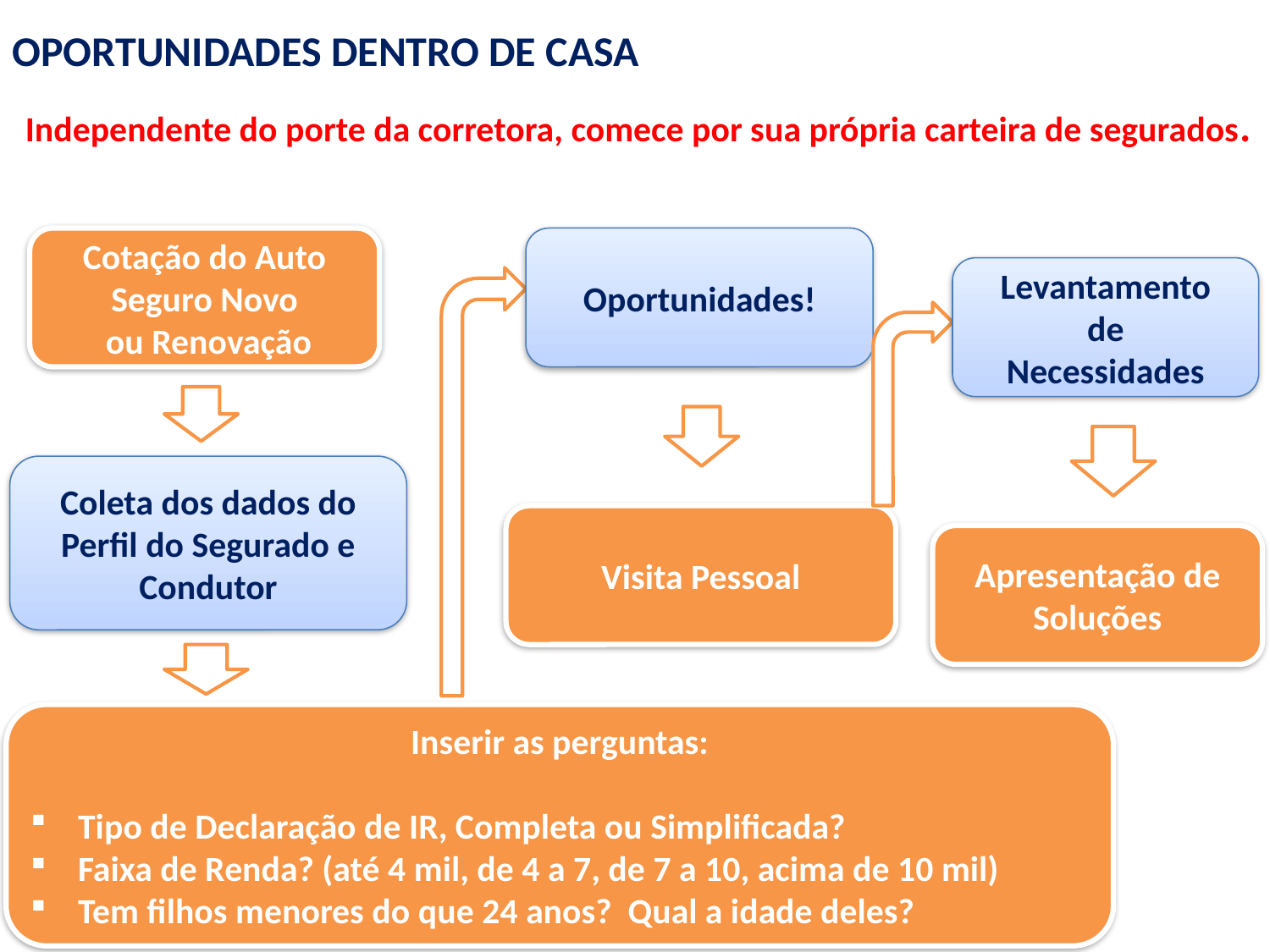

OPORTUNIDADES DENTRO DE CASA
Independente do porte da corretora, comece por sua própria carteira de segurados.
Cotação do Auto
Seguro Novo
 ou Renovação
Oportunidades!
Levantamento
de
Necessidades

Coleta dos dados do Perfil do Segurado e Condutor
Visita Pessoal
Apresentação de Soluções

Inserir as perguntas:

Tipo de Declaração de IR, Completa ou Simplificada?
Faixa de Renda? (até 4 mil, de 4 a 7, de 7 a 10, acima de 10 mil)
Tem filhos menores do que 24 anos?  Qual a idade deles?